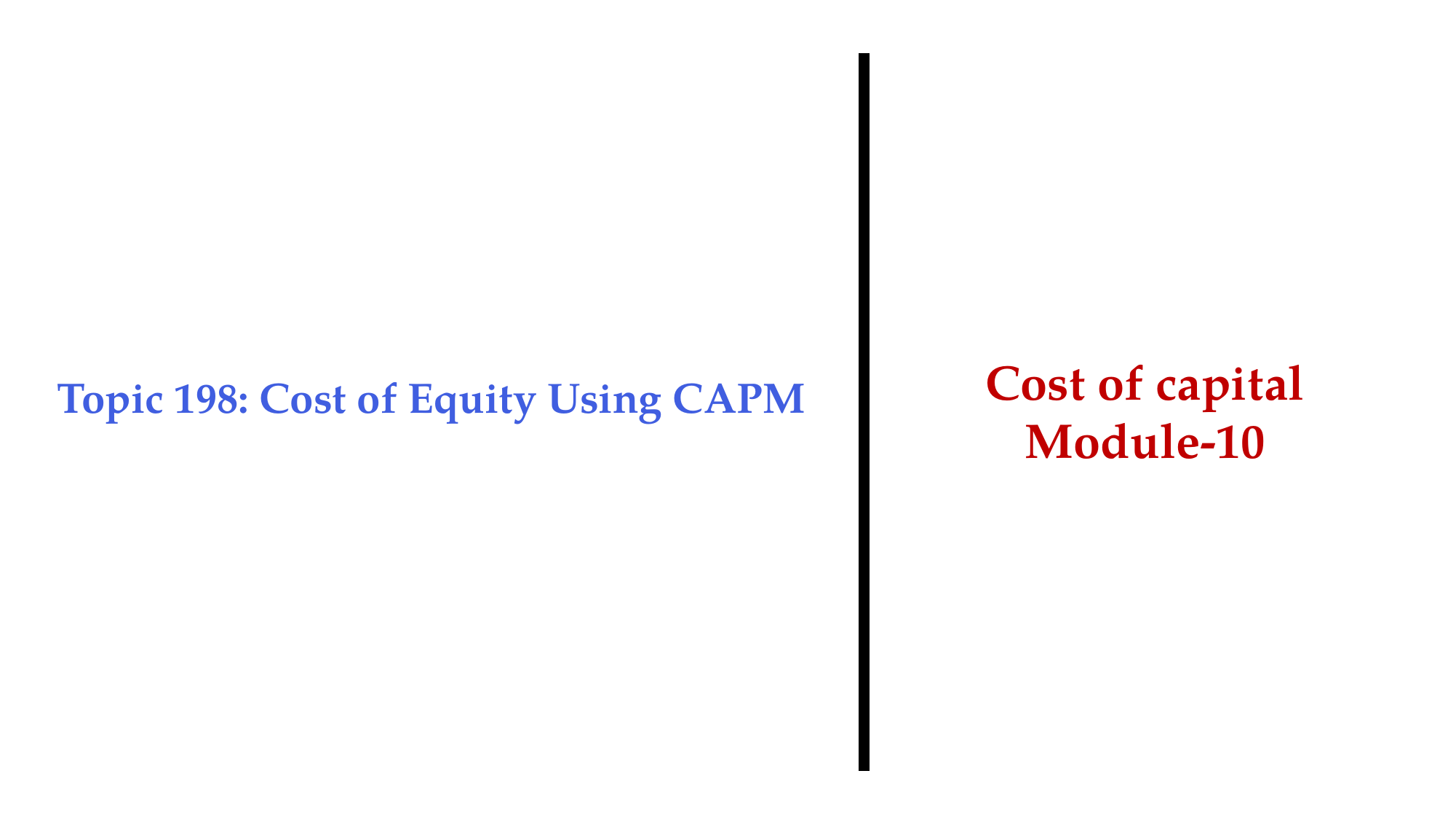

Topic 198: Cost of Equity Using CAPM
Cost of capital
Module-10